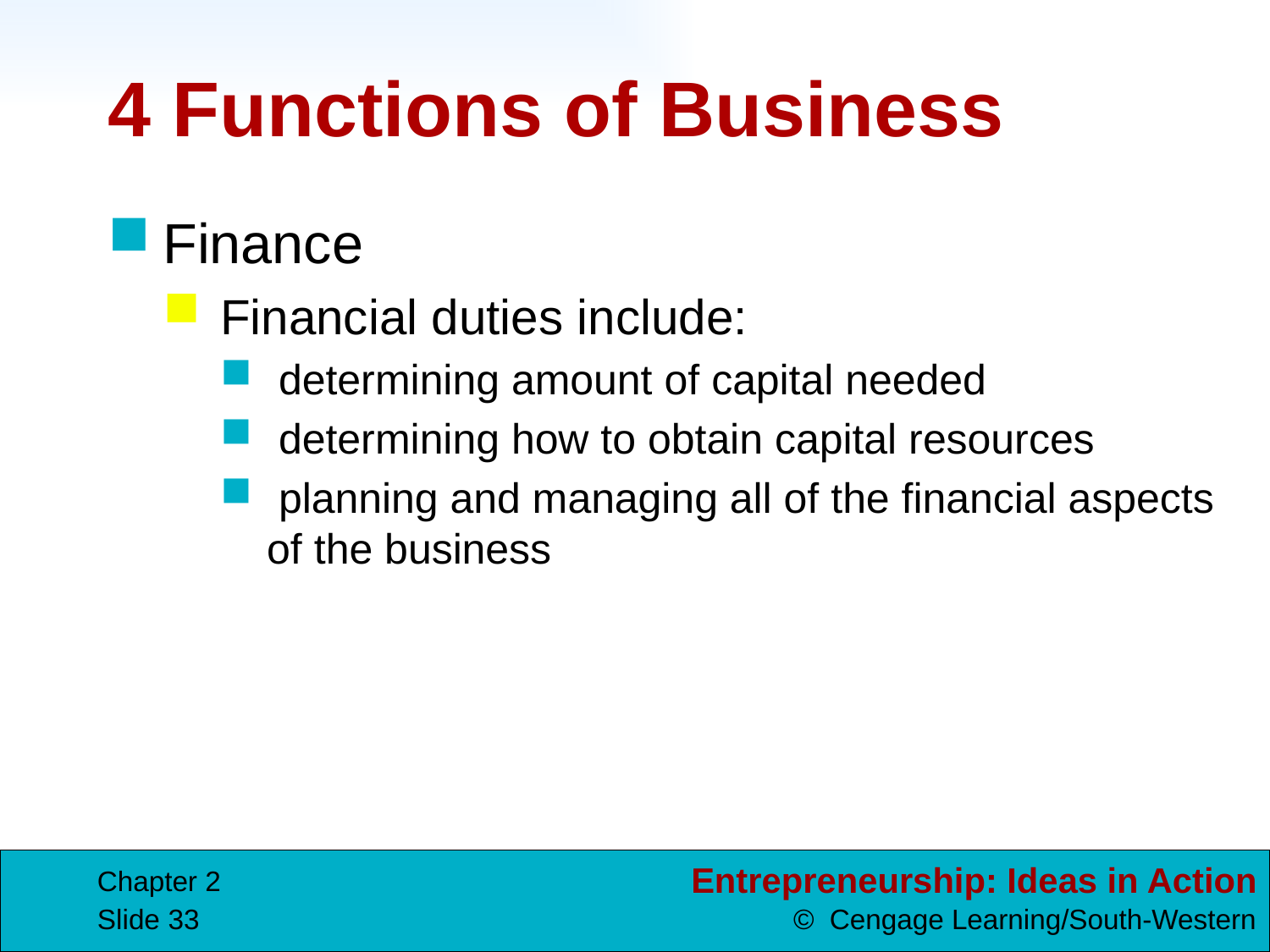

# 4 Functions of Business

Finance
Financial duties include:
 determining amount of capital needed
 determining how to obtain capital resources
 planning and managing all of the financial aspects of the business
Chapter 2
Slide 33